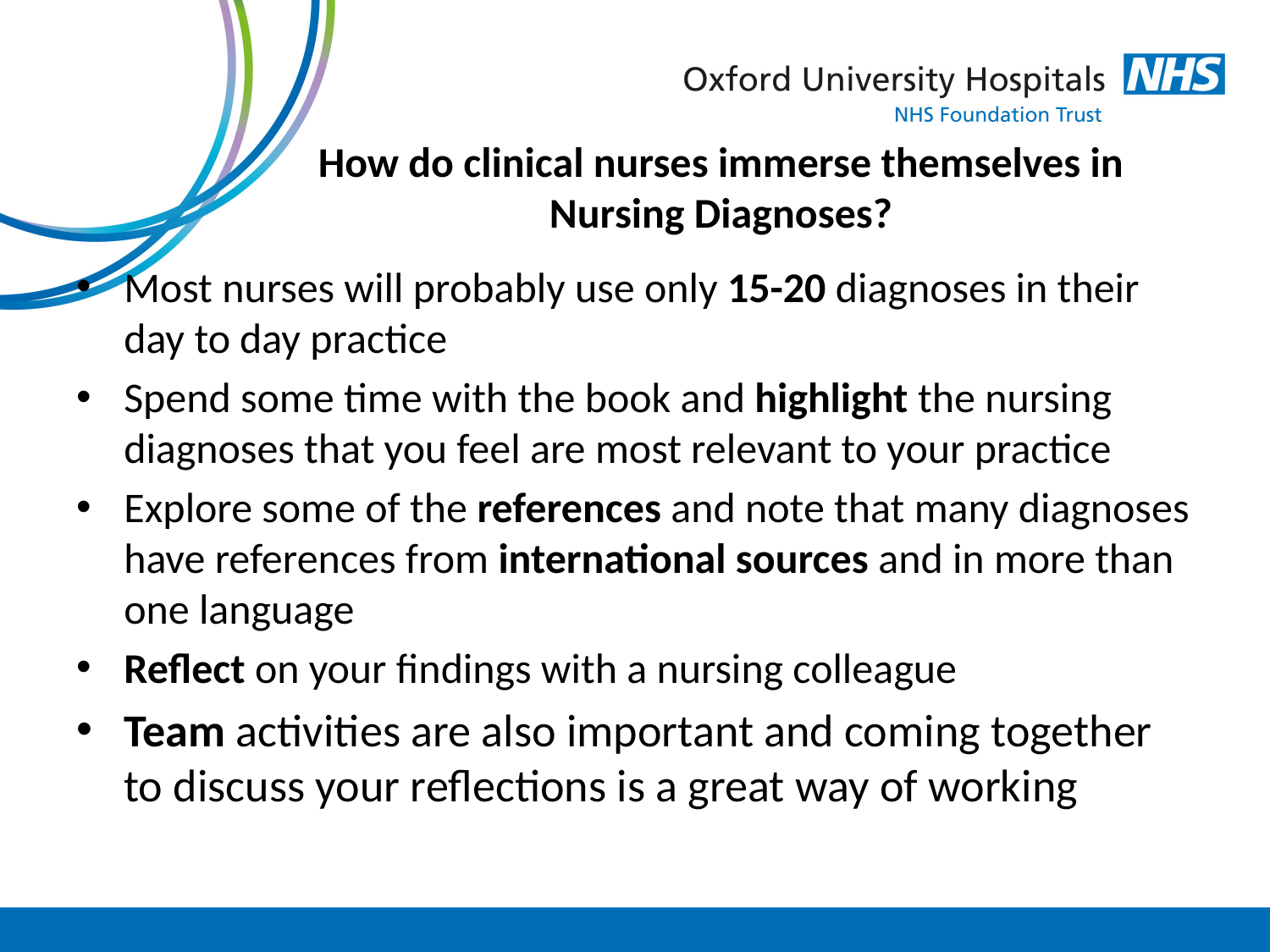

# How do clinical nurses immerse themselves in Nursing Diagnoses?
Most nurses will probably use only 15-20 diagnoses in their day to day practice
Spend some time with the book and highlight the nursing diagnoses that you feel are most relevant to your practice
Explore some of the references and note that many diagnoses have references from international sources and in more than one language
Reflect on your findings with a nursing colleague
Team activities are also important and coming together to discuss your reflections is a great way of working